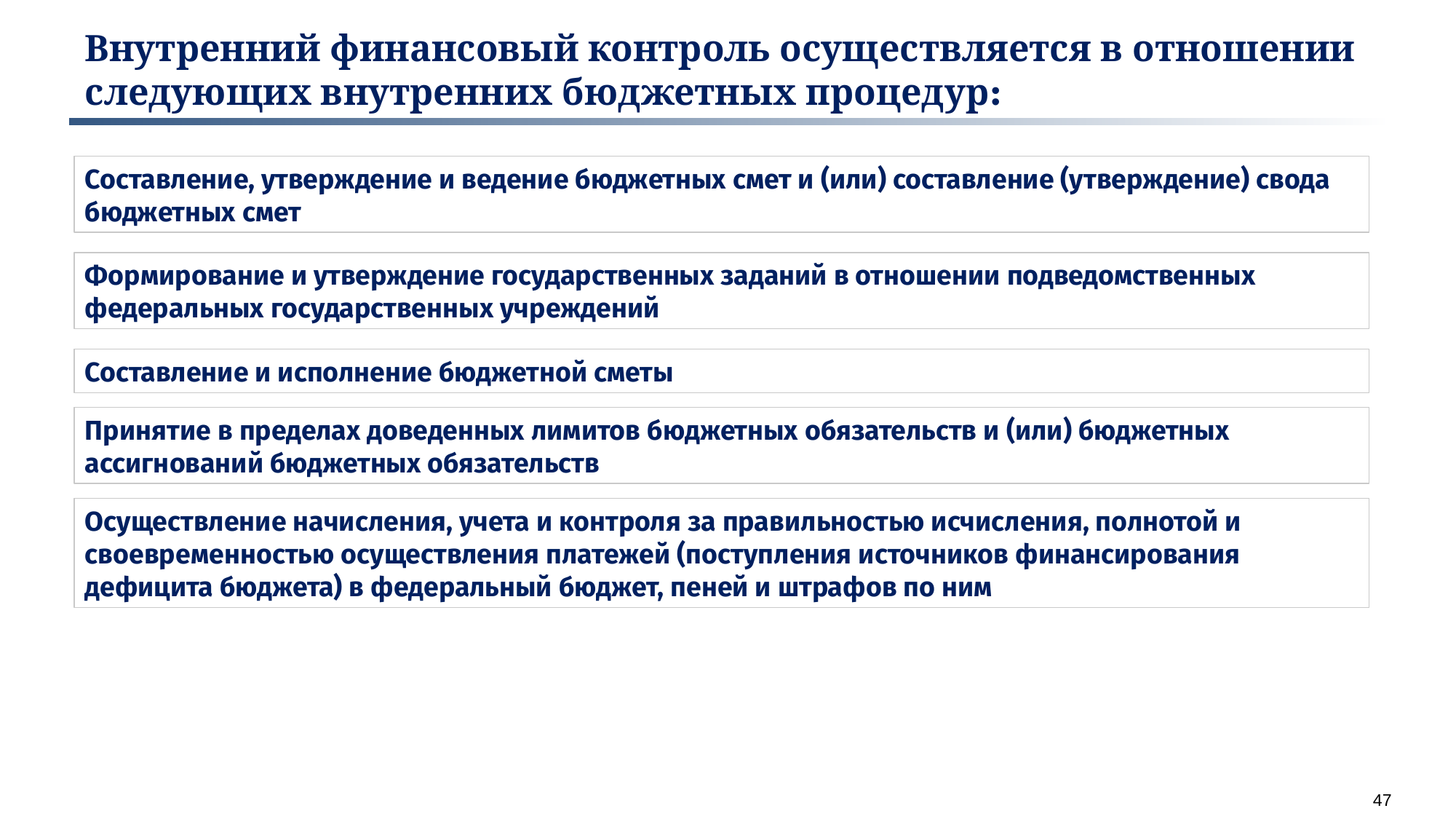

Внутренний финансовый контроль осуществляется в отношении следующих внутренних бюджетных процедур:
Составление, утверждение и ведение бюджетных смет и (или) составление (утверждение) свода бюджетных смет
Формирование и утверждение государственных заданий в отношении подведомственных федеральных государственных учреждений
Составление и исполнение бюджетной сметы
Принятие в пределах доведенных лимитов бюджетных обязательств и (или) бюджетных ассигнований бюджетных обязательств
Осуществление начисления, учета и контроля за правильностью исчисления, полнотой и своевременностью осуществления платежей (поступления источников финансирования дефицита бюджета) в федеральный бюджет, пеней и штрафов по ним